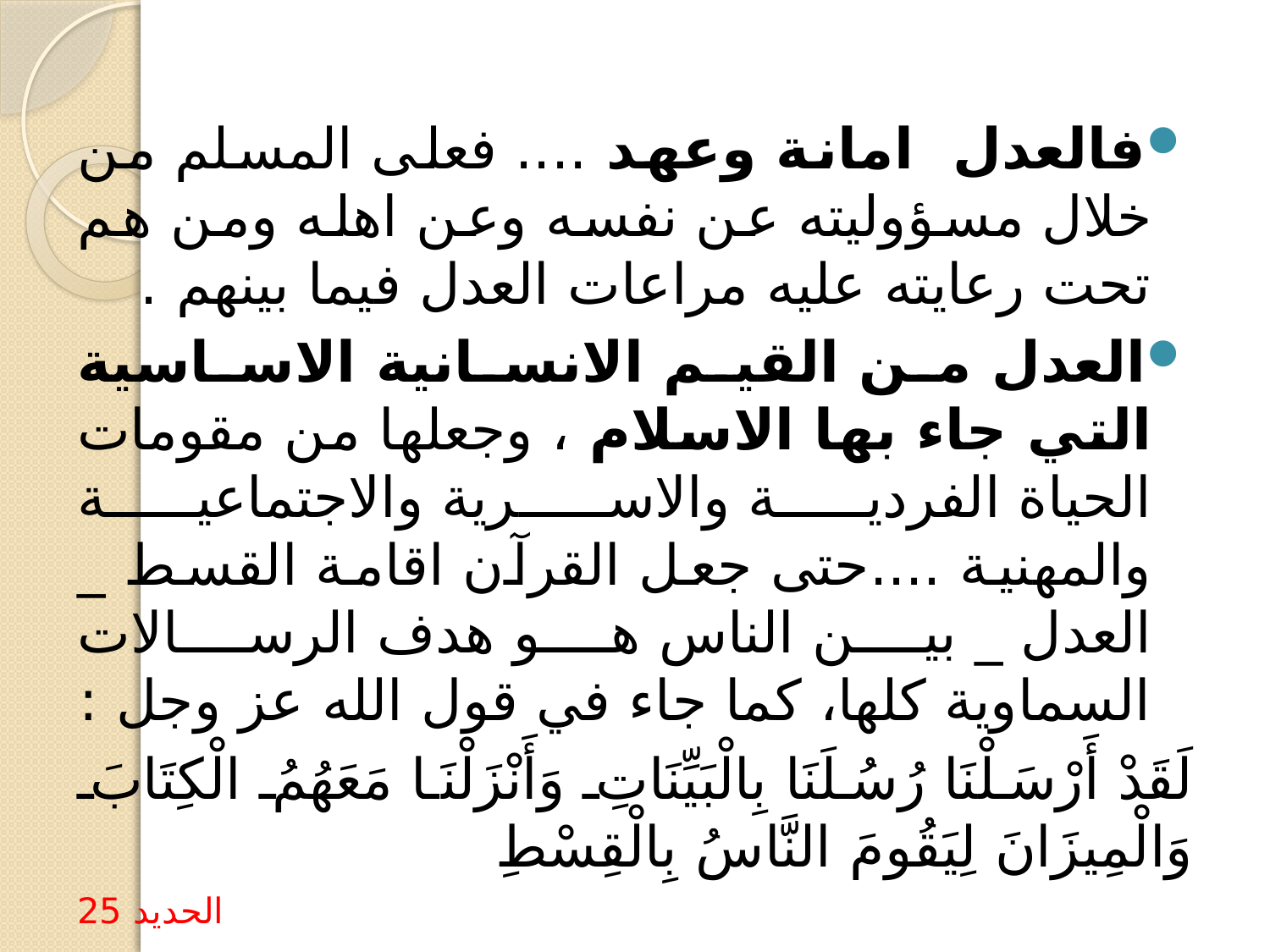

فالعدل  امانة وعهد .... فعلى المسلم من خلال مسؤوليته عن نفسه وعن اهله ومن هم تحت رعايته عليه مراعات العدل فيما بينهم .
العدل من القيم الانسانية الاساسية التي جاء بها الاسلام ، وجعلها من مقومات الحياة الفردية والاسرية والاجتماعية والمهنية ....حتى جعل القرآن اقامة القسط _ العدل _ بين الناس هو هدف الرسالات السماوية كلها، كما جاء في قول الله عز وجل :
لَقَدْ أَرْسَلْنَا رُسُلَنَا بِالْبَيِّنَاتِ وَأَنْزَلْنَا مَعَهُمُ الْكِتَابَ وَالْمِيزَانَ لِيَقُومَ النَّاسُ بِالْقِسْطِ
الحديد 25